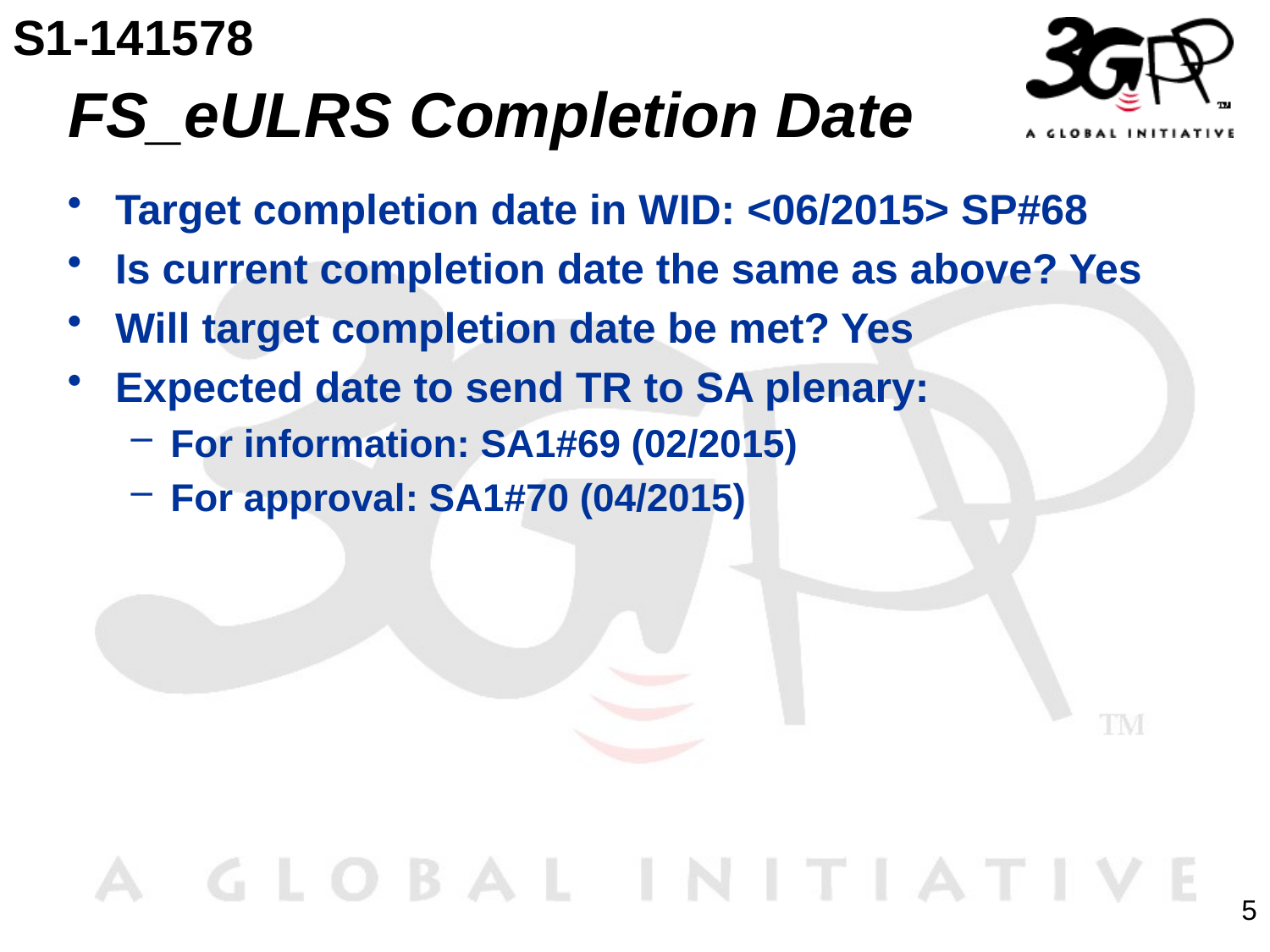

S1-141578
# FS_eULRS Completion Date
Target completion date in WID: <06/2015> SP#68
Is current completion date the same as above? Yes
Will target completion date be met? Yes
Expected date to send TR to SA plenary:
For information: SA1#69 (02/2015)
For approval: SA1#70 (04/2015)

5